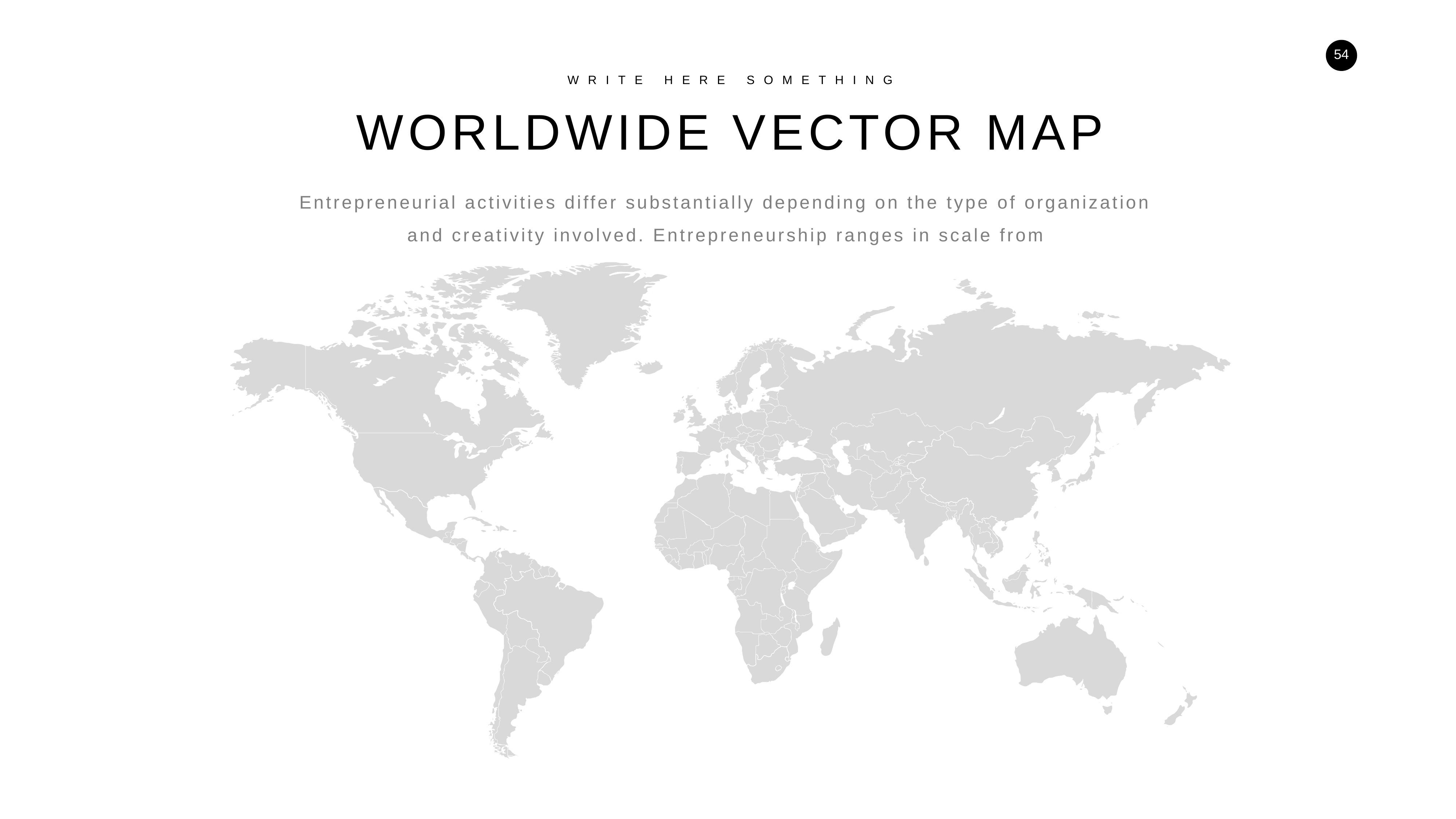

WRITE HERE SOMETHING
WORLDWIDE VECTOR MAP
Entrepreneurial activities differ substantially depending on the type of organization and creativity involved. Entrepreneurship ranges in scale from